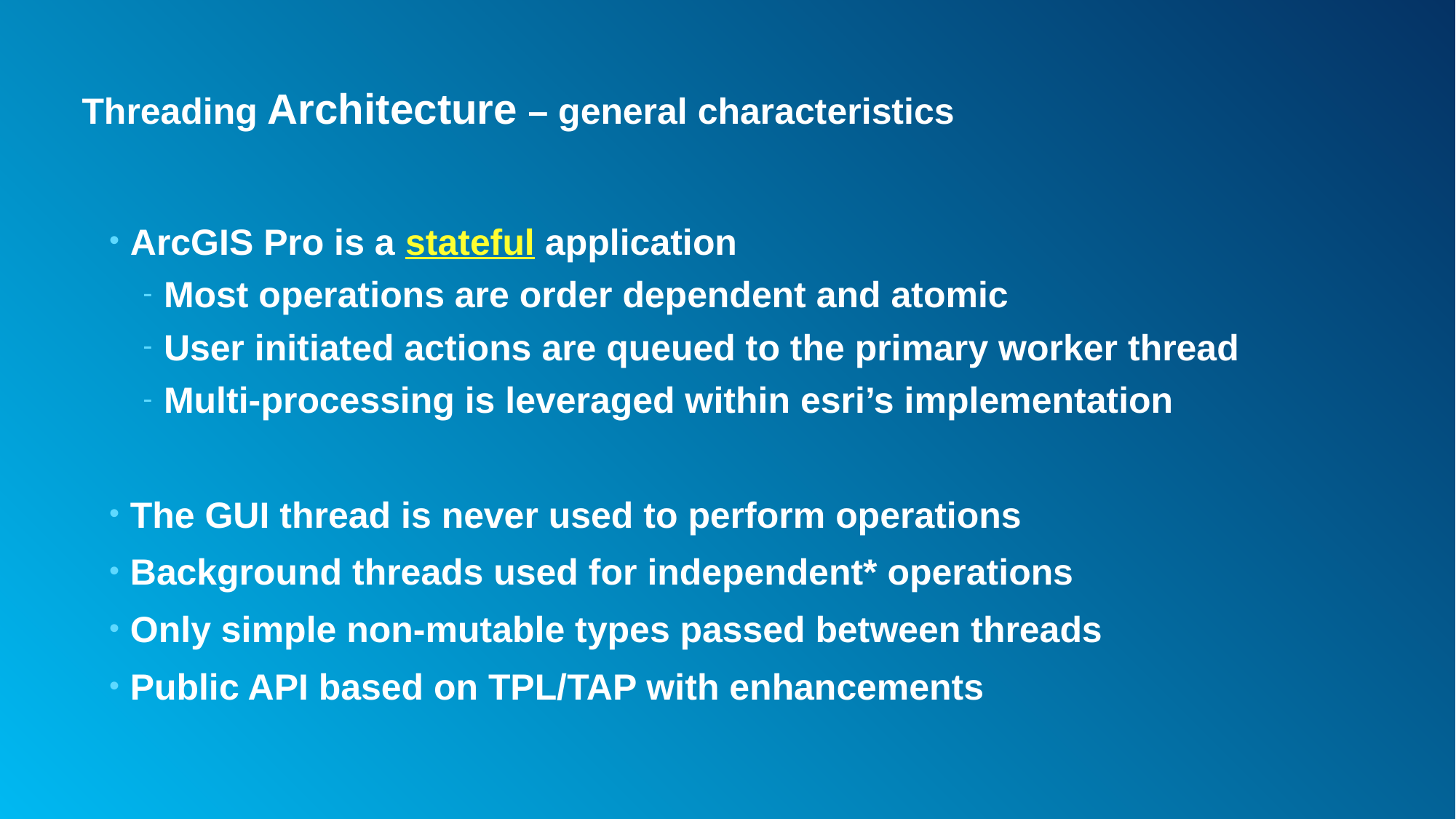

# Threading Architecture – general characteristics
ArcGIS Pro is a stateful application
Most operations are order dependent and atomic
User initiated actions are queued to the primary worker thread
Multi-processing is leveraged within esri’s implementation

The GUI thread is never used to perform operations
Background threads used for independent* operations
Only simple non-mutable types passed between threads
Public API based on TPL/TAP with enhancements